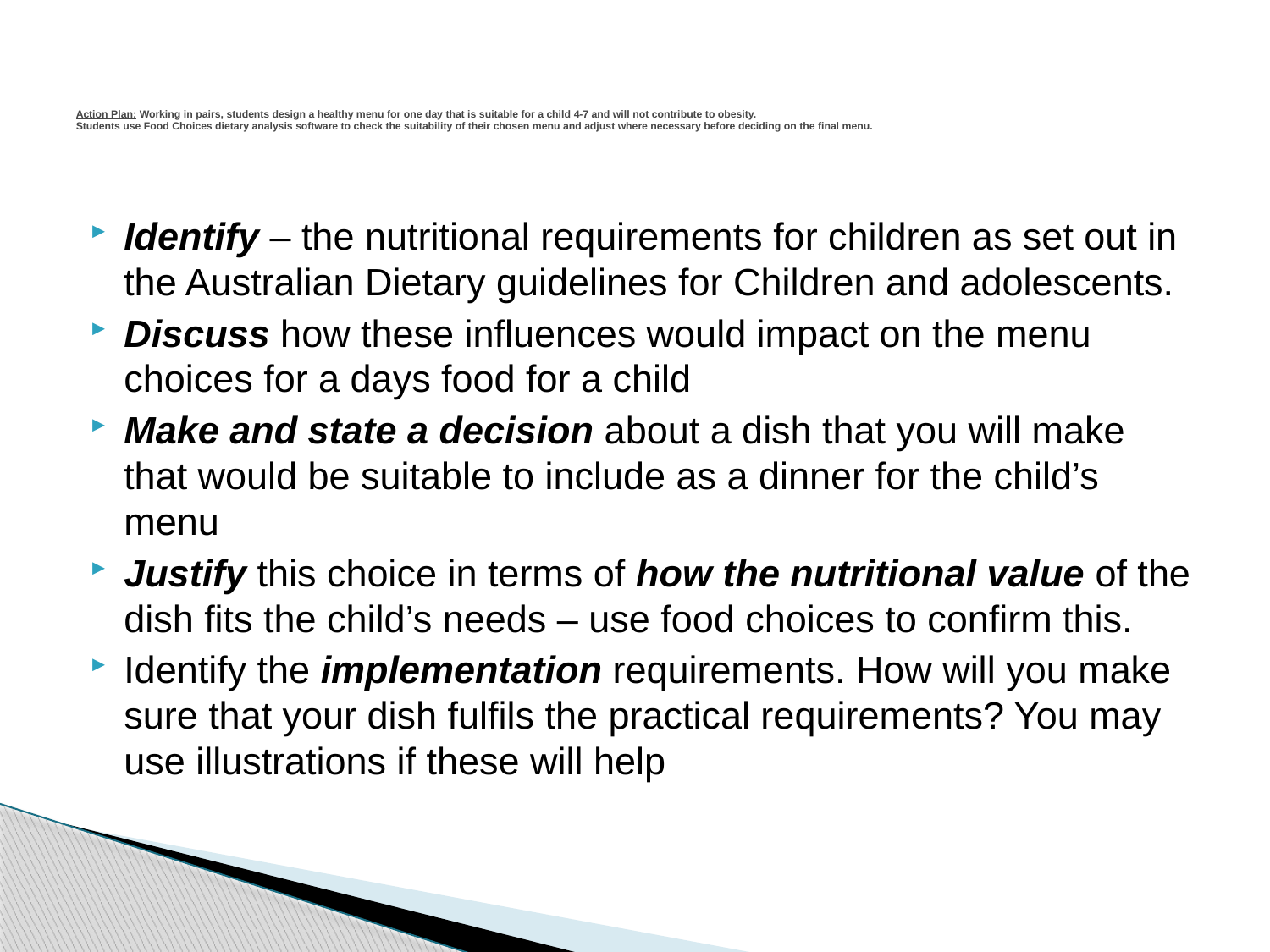

# Action Plan: Working in pairs, students design a healthy menu for one day that is suitable for a child 4-7 and will not contribute to obesity. Students use Food Choices dietary analysis software to check the suitability of their chosen menu and adjust where necessary before deciding on the final menu.
Identify – the nutritional requirements for children as set out in the Australian Dietary guidelines for Children and adolescents.
Discuss how these influences would impact on the menu choices for a days food for a child
Make and state a decision about a dish that you will make that would be suitable to include as a dinner for the child’s menu
Justify this choice in terms of how the nutritional value of the dish fits the child’s needs – use food choices to confirm this.
Identify the implementation requirements. How will you make sure that your dish fulfils the practical requirements? You may use illustrations if these will help